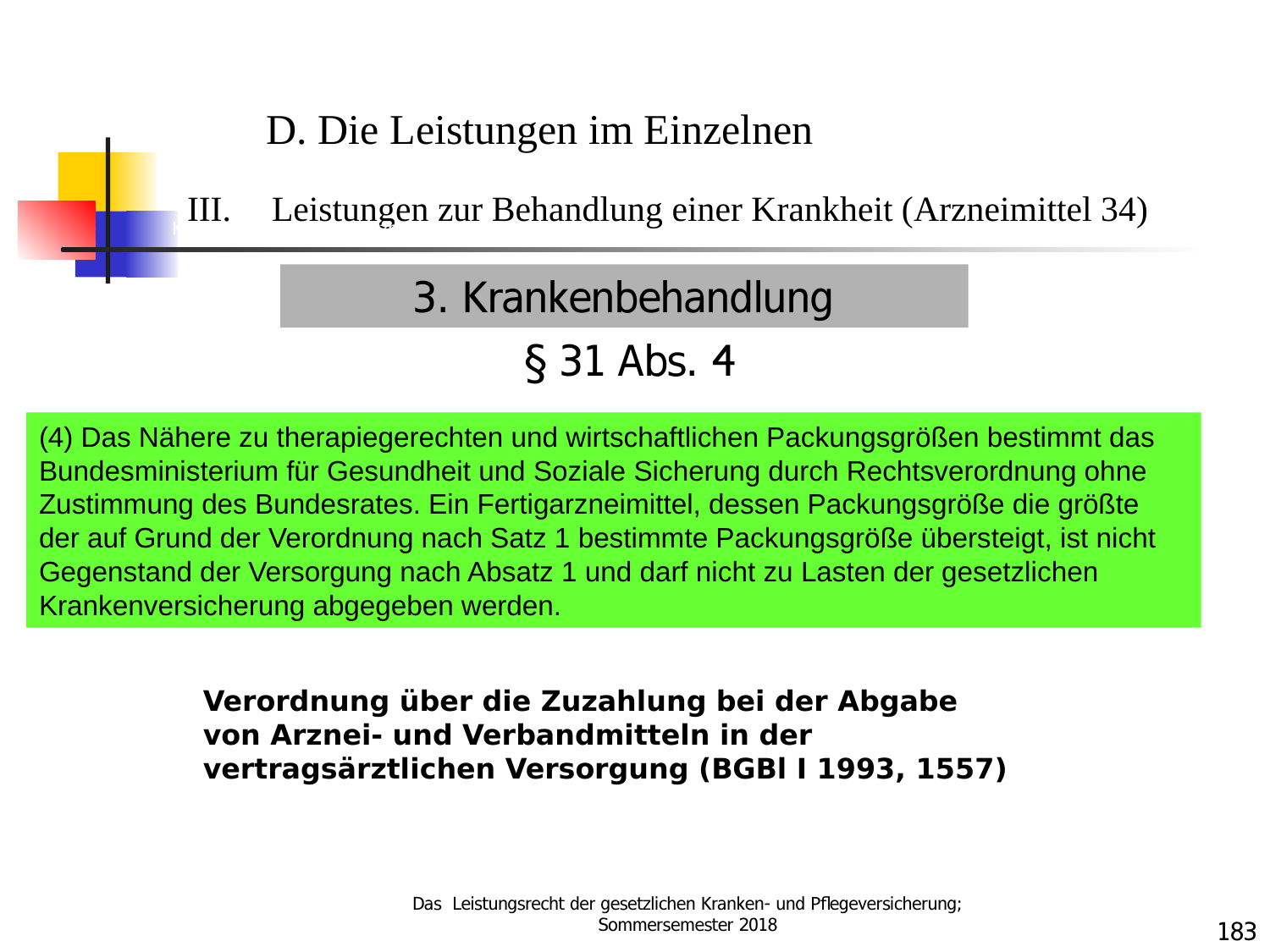

Krankenbehandlung 34 (Arzneimittel)
D. Die Leistungen im Einzelnen

Leistungen zur Behandlung einer Krankheit (Arzneimittel 34)
3. Krankenbehandlung
§ 31 Abs. 4
(4) Das Nähere zu therapiegerechten und wirtschaftlichen Packungsgrößen bestimmt das Bundesministerium für Gesundheit und Soziale Sicherung durch Rechtsverordnung ohne Zustimmung des Bundesrates. Ein Fertigarzneimittel, dessen Packungsgröße die größte der auf Grund der Verordnung nach Satz 1 bestimmte Packungsgröße übersteigt, ist nicht Gegenstand der Versorgung nach Absatz 1 und darf nicht zu Lasten der gesetzlichen Krankenversicherung abgegeben werden.
Krankheit
Verordnung über die Zuzahlung bei der Abgabe von Arznei- und Verbandmitteln in der vertragsärztlichen Versorgung (BGBl I 1993, 1557)
Das  Leistungsrecht der gesetzlichen Kranken- und Pflegeversicherung; Sommersemester 2018
183